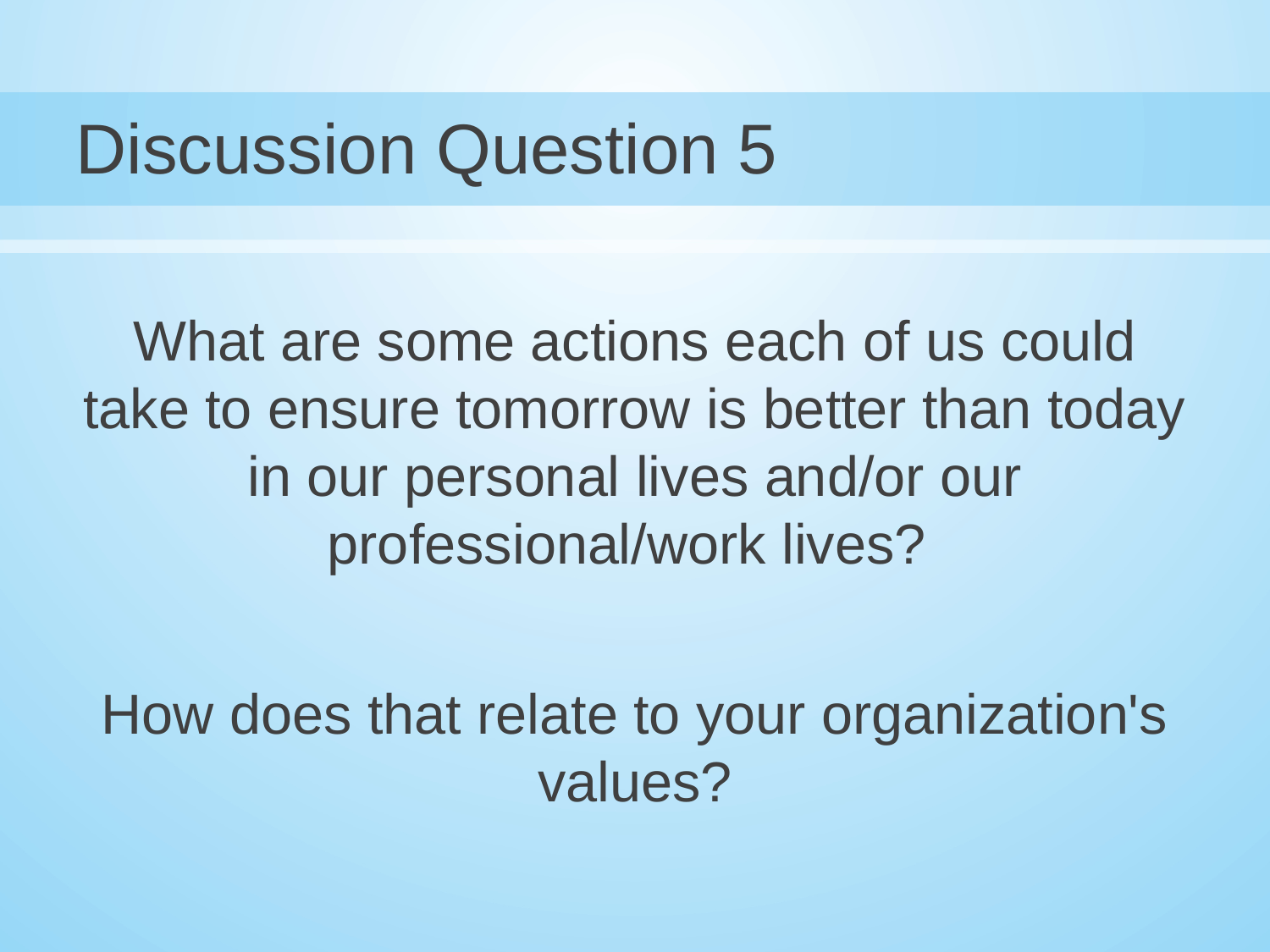

# Discussion Question 5
What are some actions each of us could take to ensure tomorrow is better than today in our personal lives and/or our professional/work lives?

How does that relate to your organization's values?